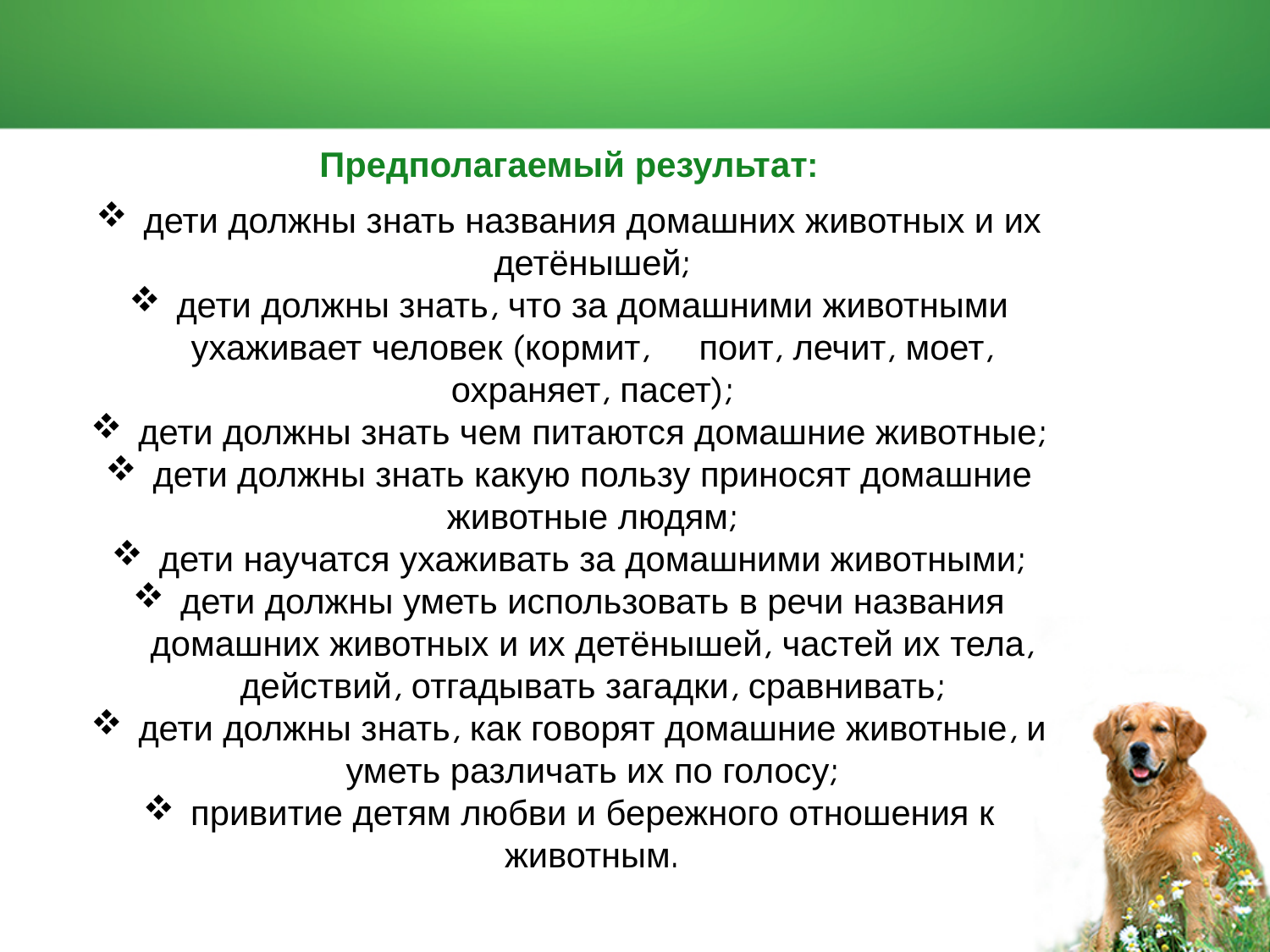

Предполагаемый результат:
дети должны знать названия домашних животных и их детёнышей;
дети должны знать, что за домашними животными ухаживает человек (кормит,     поит, лечит, моет, охраняет, пасет);
дети должны знать чем питаются домашние животные;
дети должны знать какую пользу приносят домашние животные людям;
дети научатся ухаживать за домашними животными;
дети должны уметь использовать в речи названия домашних животных и их детёнышей, частей их тела, действий, отгадывать загадки, сравнивать;
дети должны знать, как говорят домашние животные, и уметь различать их по голосу;
привитие детям любви и бережного отношения к животным.